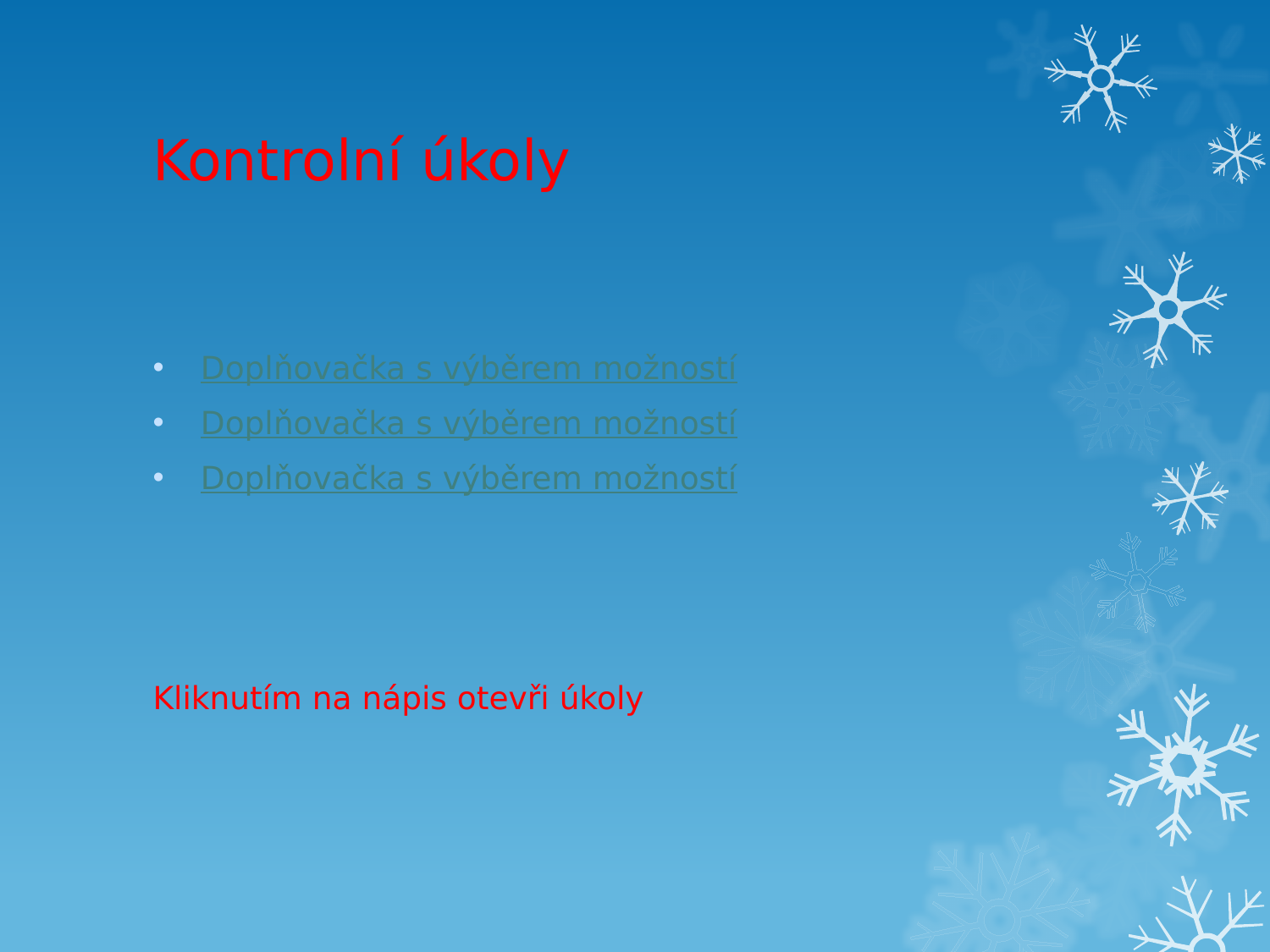

# Kontrolní úkoly
Doplňovačka s výběrem možností
Doplňovačka s výběrem možností
Doplňovačka s výběrem možností

Kliknutím na nápis otevři úkoly